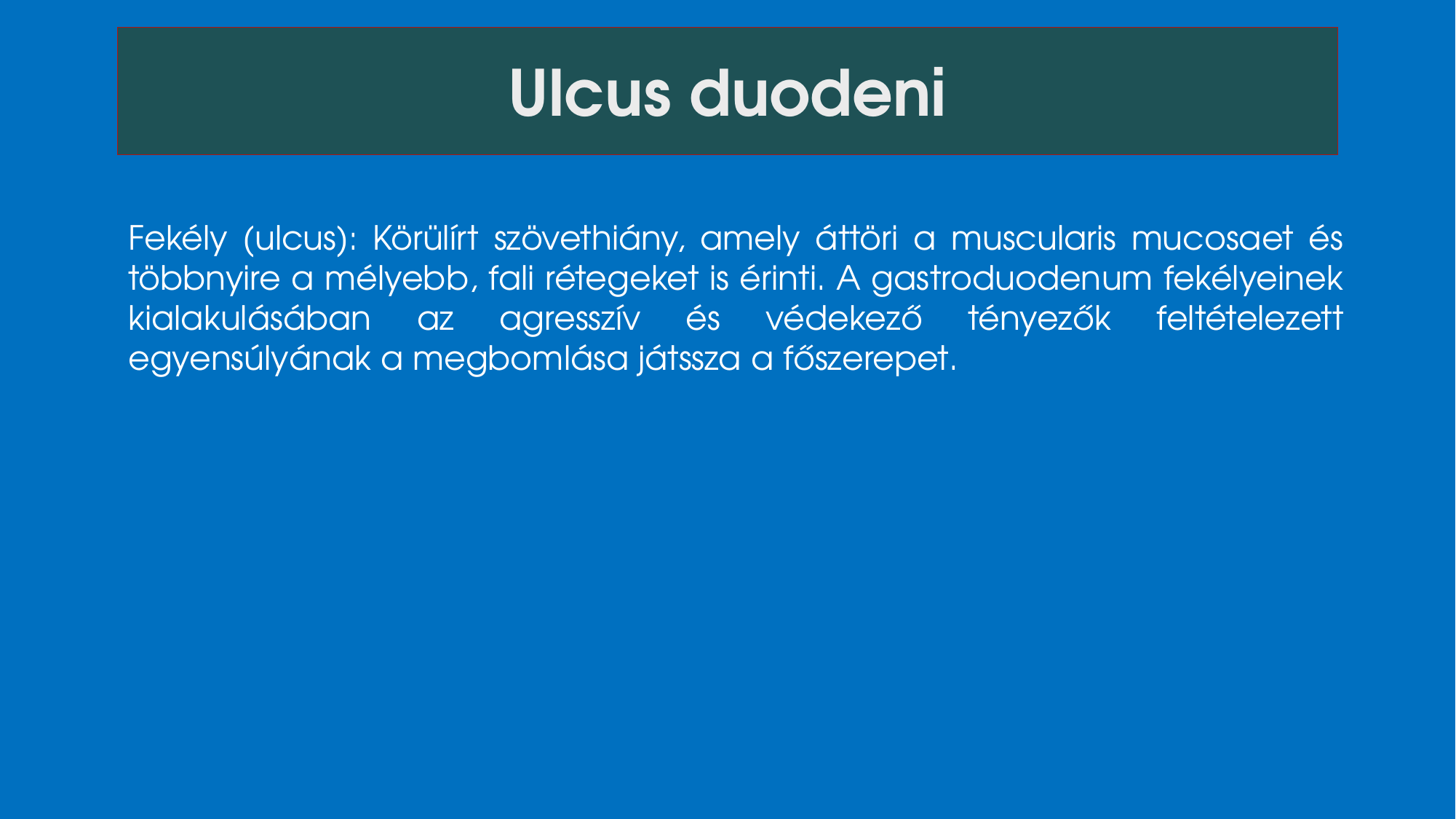

# Ulcus duodeni
Fekély (ulcus): Körülírt szövethiány, amely áttöri a muscularis mucosaet és többnyire a mélyebb, fali rétegeket is érinti. A gastroduodenum fekélyeinek kialakulásában az agresszív és védekező tényezők feltételezett egyensúlyának a megbomlása játssza a főszerepet.